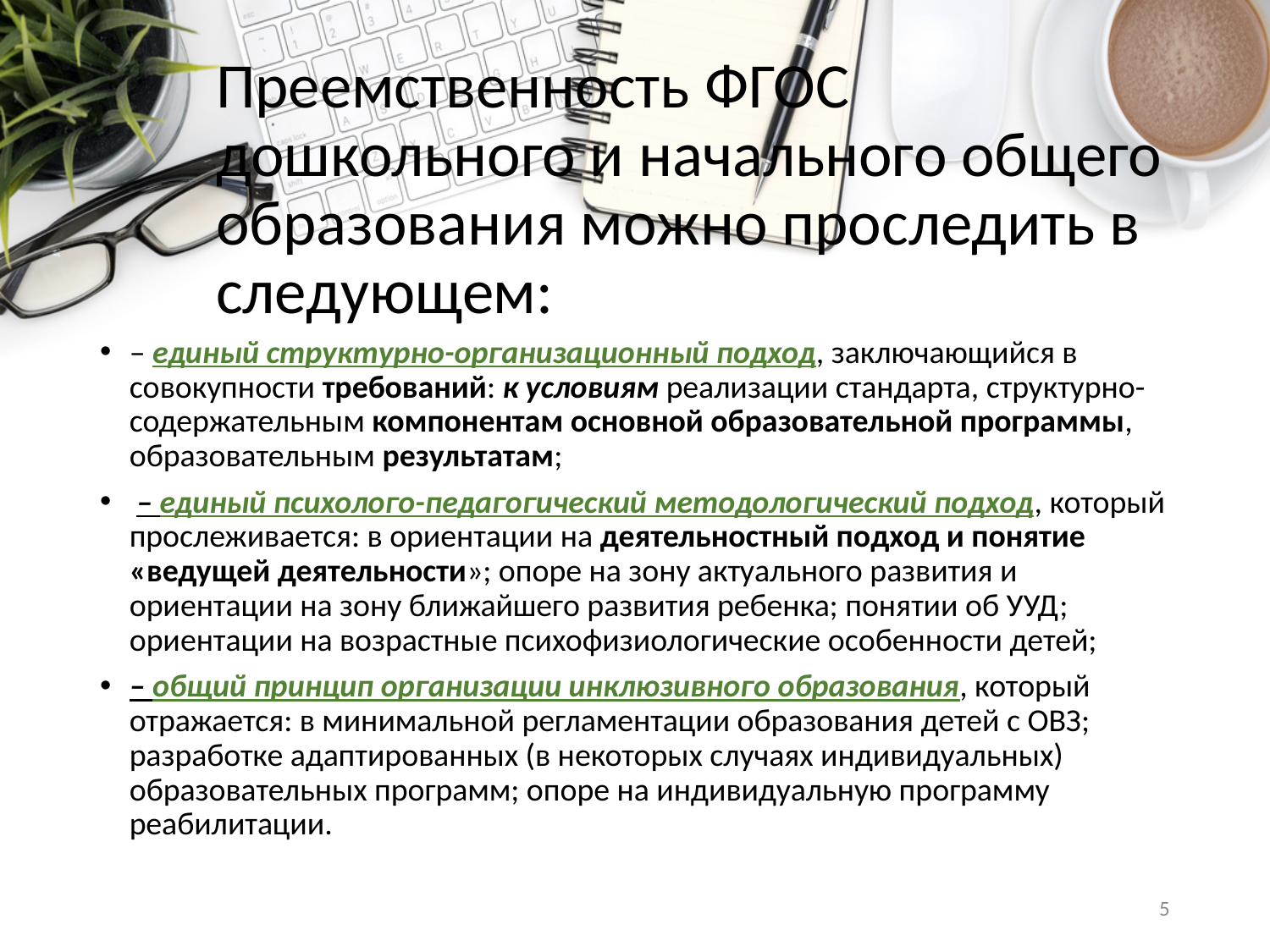

# Преемственность ФГОС дошкольного и начального общего образования можно проследить в следующем:
– единый структурно-организационный подход, заключающийся в совокупности требований: к условиям реализации стандарта, структурно-содержательным компонентам основной образовательной программы, образовательным результатам;
 – единый психолого-педагогический методологический подход, который прослеживается: в ориентации на деятельностный подход и понятие «ведущей деятельности»; опоре на зону актуального развития и ориентации на зону ближайшего развития ребенка; понятии об УУД; ориентации на возрастные психофизиологические особенности детей;
– общий принцип организации инклюзивного образования, который отражается: в минимальной регламентации образования детей c ОВЗ; разработке адаптированных (в некоторых случаях индивидуальных) образовательных программ; опоре на индивидуальную программу реабилитации.

5